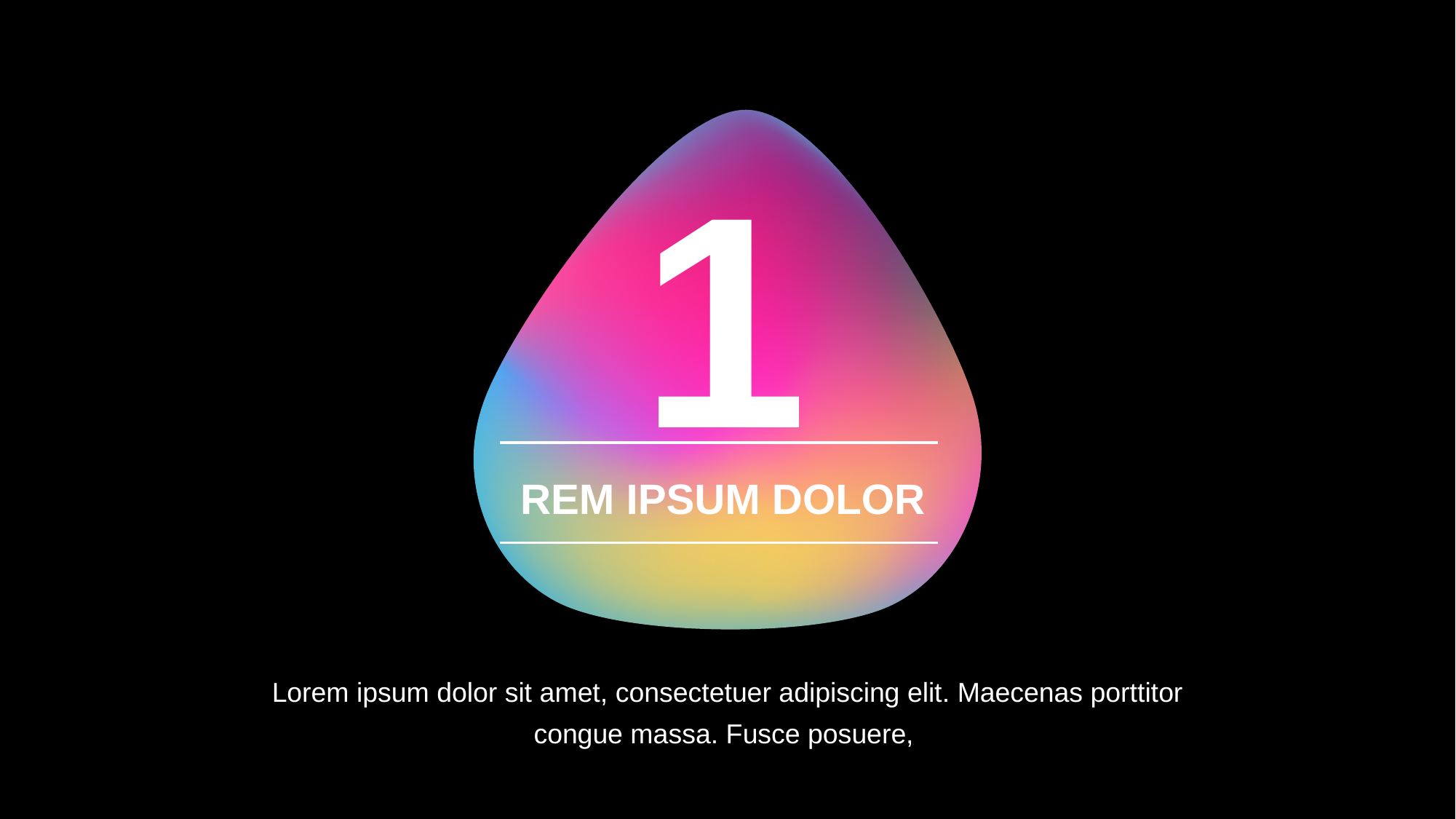

1
REM IPSUM DOLOR
Lorem ipsum dolor sit amet, consectetuer adipiscing elit. Maecenas porttitor congue massa. Fusce posuere,